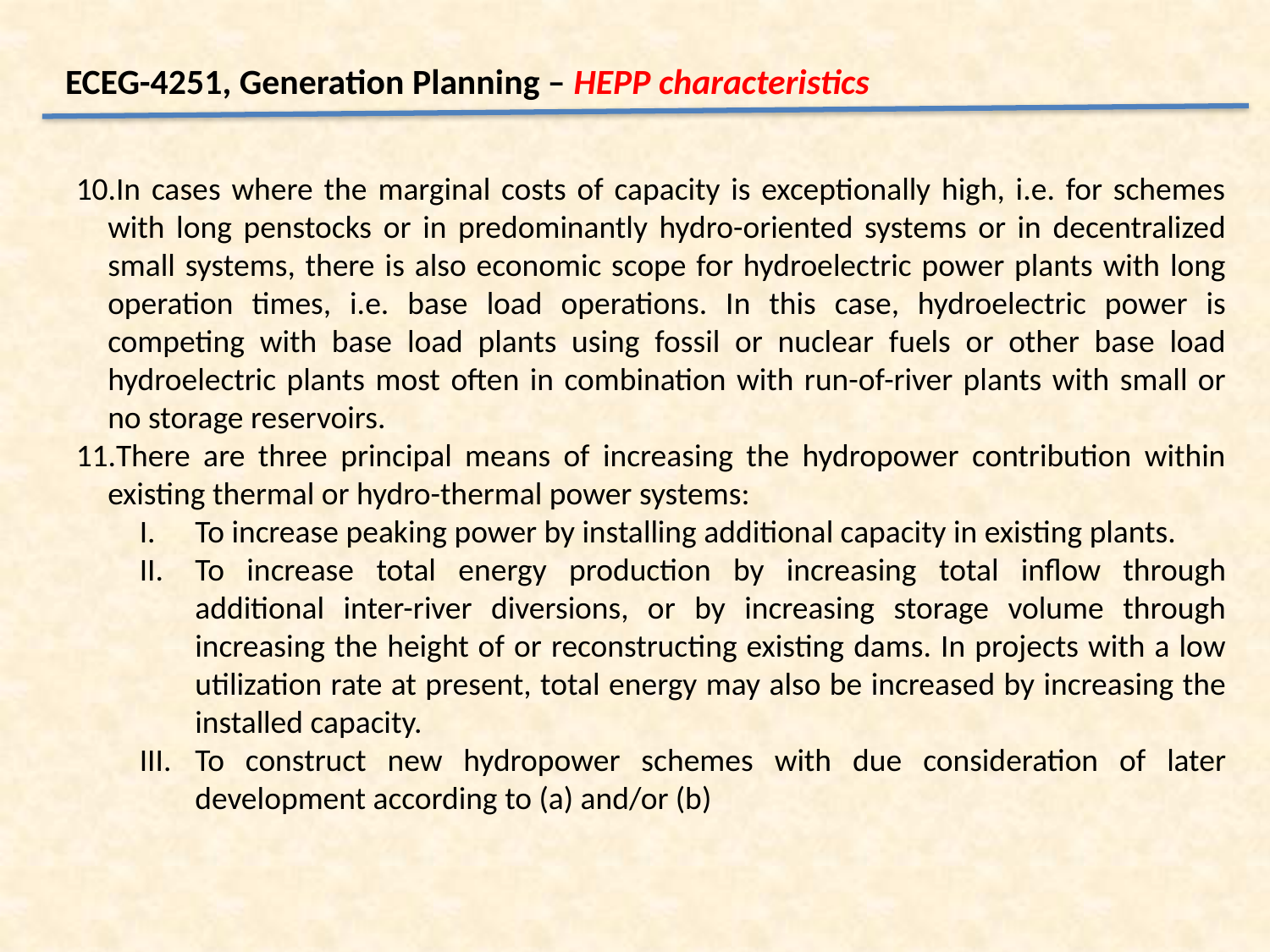

ECEG-4251, Generation Planning – HEPP characteristics
In cases where the marginal costs of capacity is exceptionally high, i.e. for schemes with long penstocks or in predominantly hydro-oriented systems or in decentralized small systems, there is also economic scope for hydroelectric power plants with long operation times, i.e. base load operations. In this case, hydroelectric power is competing with base load plants using fossil or nuclear fuels or other base load hydroelectric plants most often in combination with run-of-river plants with small or no storage reservoirs.
There are three principal means of increasing the hydropower contribution within existing thermal or hydro-thermal power systems:
To increase peaking power by installing additional capacity in existing plants.
To increase total energy production by increasing total inflow through additional inter-river diversions, or by increasing storage volume through increasing the height of or reconstructing existing dams. In projects with a low utilization rate at present, total energy may also be increased by increasing the installed capacity.
To construct new hydropower schemes with due consideration of later development according to (a) and/or (b)